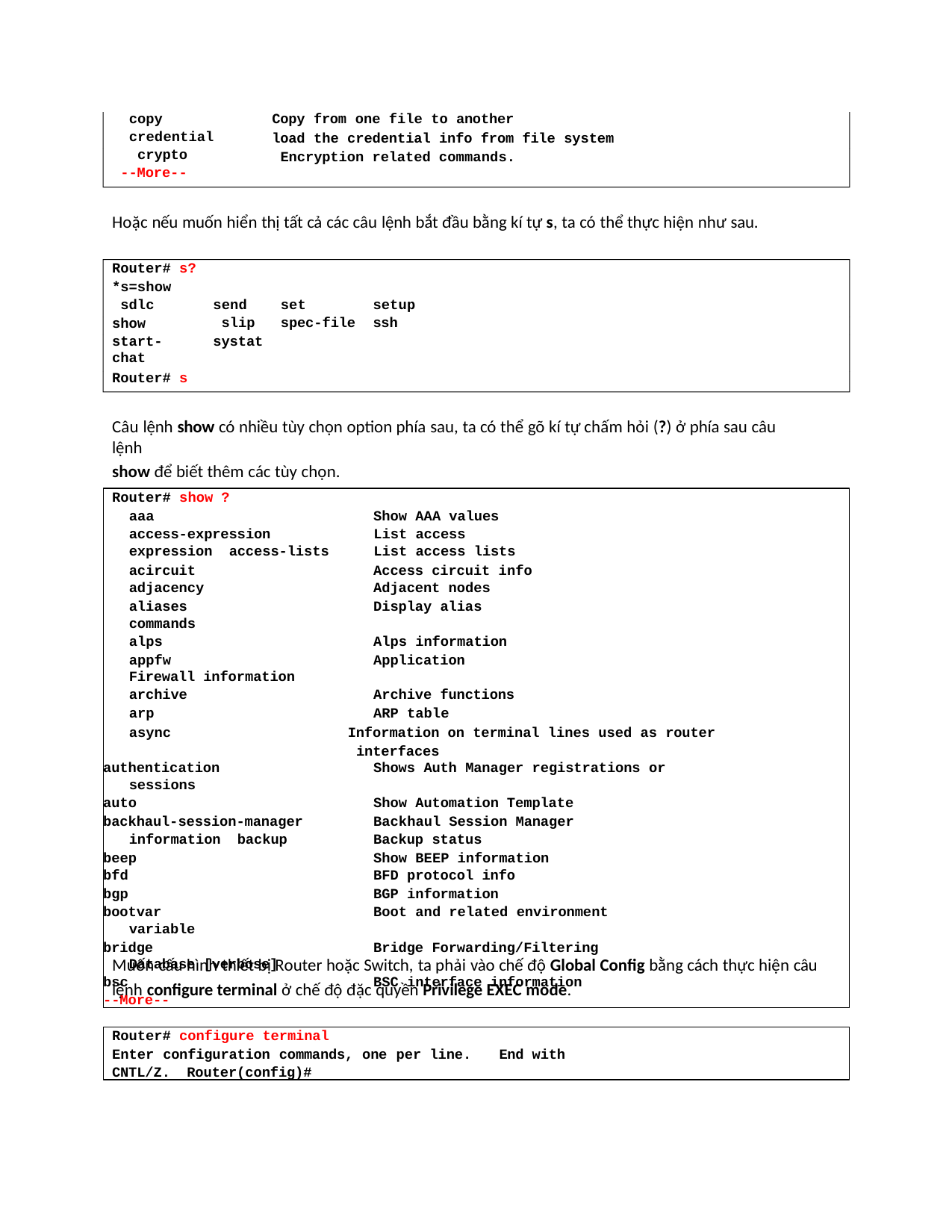

copy  credential  crypto
--More--
Copy from one file to another
load the credential info from file system  Encryption related commands.

Hoặc nếu muốn hiển thị tất cả các câu lệnh bắt đầu bằng kí tự s, ta có thể thực hiện như sau.
Router# s?
*s=show  sdlc  show
start-chat

send	set	setup  slip	spec-file	ssh  systat

Router# s

Câu lệnh show có nhiều tùy chọn option phía sau, ta có thể gõ kí tự chấm hỏi (?) ở phía sau câu lệnh
show để biết thêm các tùy chọn.
Router# show ?
aaa	Show AAA values
access-expression	List access expression  access-lists	List access lists
acircuit	Access circuit info
adjacency	Adjacent nodes
aliases	Display alias commands
alps	Alps information
appfw	Application Firewall information
archive	Archive functions
arp	ARP table
async	Information on terminal lines used as router  interfaces
authentication	Shows Auth Manager registrations or sessions
auto	Show Automation Template
backhaul-session-manager	Backhaul Session Manager information  backup	Backup status
beep	Show BEEP information
bfd	BFD protocol info
bgp	BGP information
bootvar	Boot and related environment variable
bridge	Bridge Forwarding/Filtering Database [verbose]
bsc	BSC interface information
--More--
Muốn cấu hình thiết bị Router hoặc Switch, ta phải vào chế độ Global Config bằng cách thực hiện câu
lệnh configure terminal ở chế độ đặc quyền Privilege EXEC mode.
Router# configure terminal
Enter configuration commands, one per line.	End with CNTL/Z.  Router(config)#